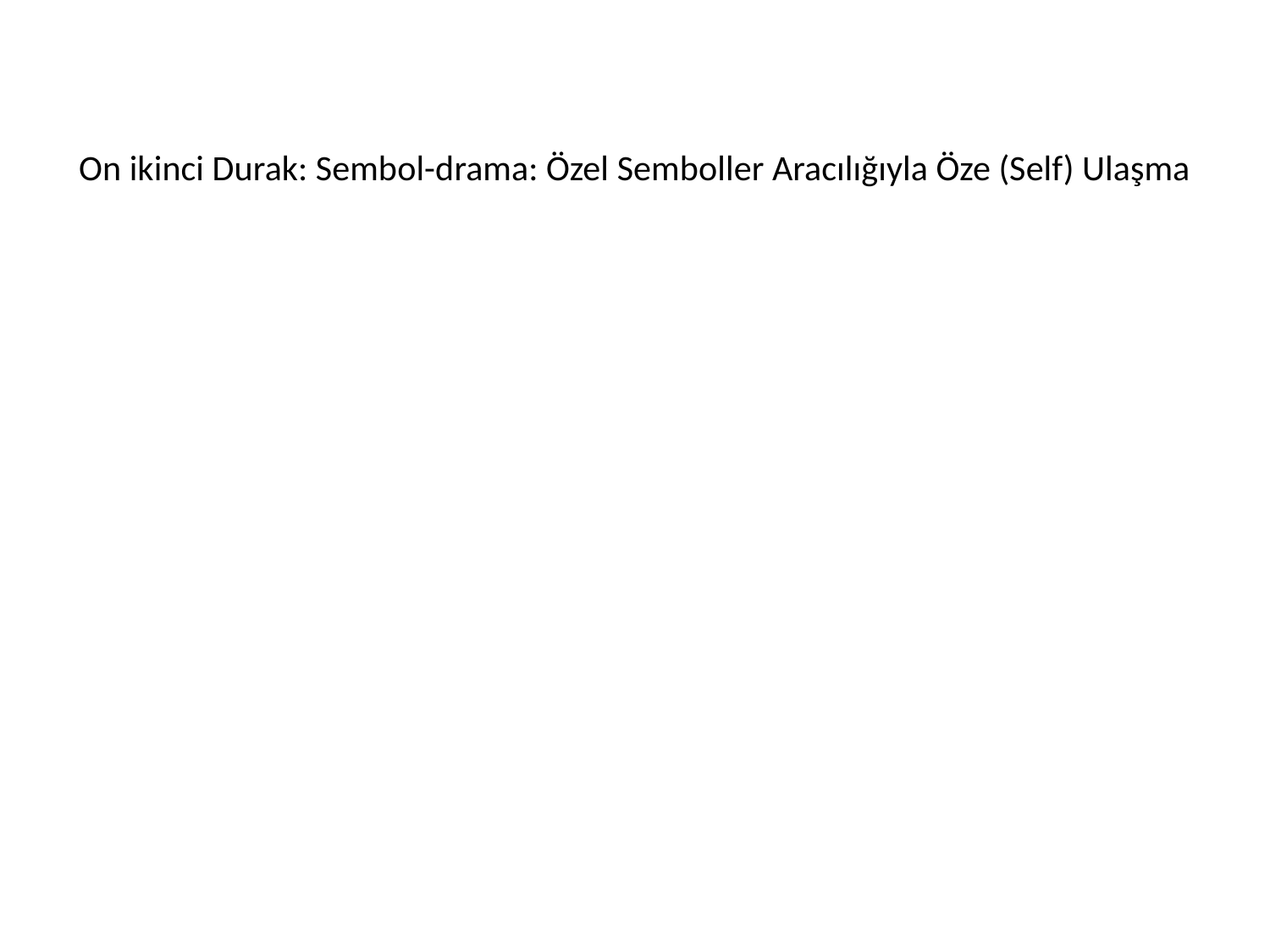

# On ikinci Durak: Sembol-drama: Özel Semboller Aracılığıyla Öze (Self) Ulaşma